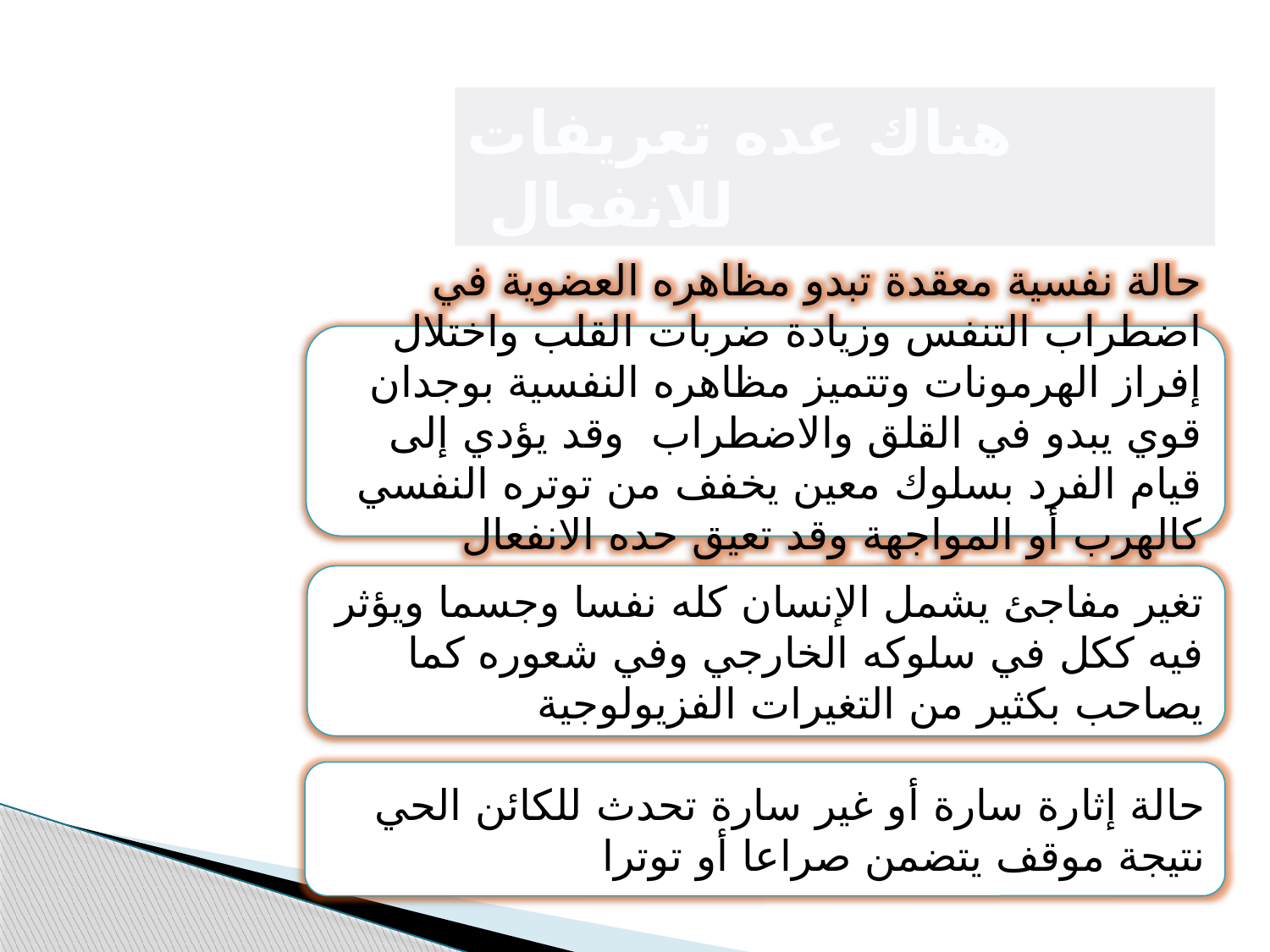

# هناك عده تعريفات للانفعال
حالة نفسية معقدة تبدو مظاهره العضوية في اضطراب التنفس وزيادة ضربات القلب واختلال إفراز الهرمونات وتتميز مظاهره النفسية بوجدان قوي يبدو في القلق والاضطراب  وقد يؤدي إلى قيام الفرد بسلوك معين يخفف من توتره النفسي كالهرب أو المواجهة وقد تعيق حده الانفعال النشاط المعرفي للفرد
تغير مفاجئ يشمل الإنسان كله نفسا وجسما ويؤثر فيه ككل في سلوكه الخارجي وفي شعوره كما يصاحب بكثير من التغيرات الفزيولوجية
حالة إثارة سارة أو غير سارة تحدث للكائن الحي نتيجة موقف يتضمن صراعا أو توترا